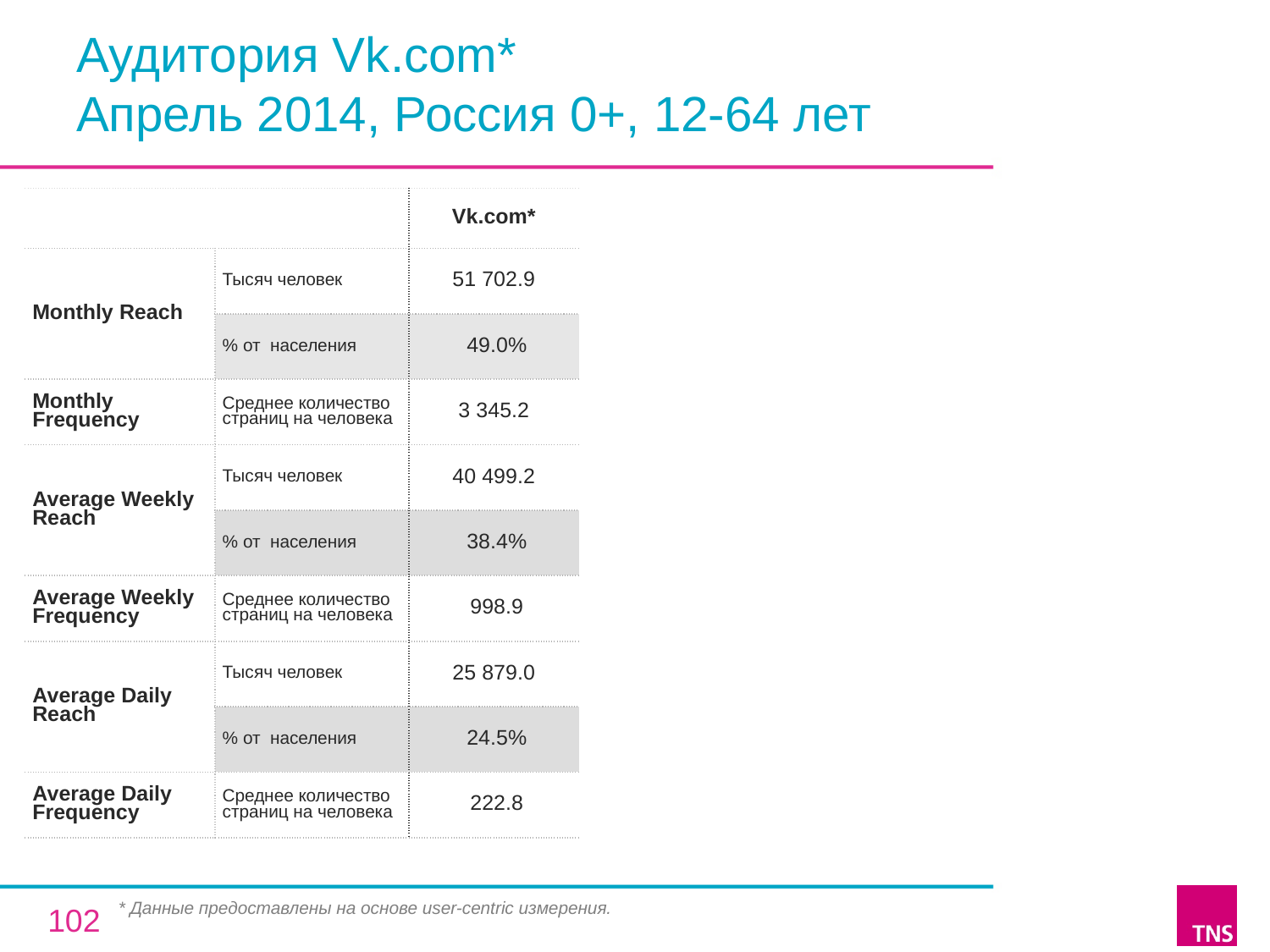

# Аудитория Vk.com* Апрель 2014, Россия 0+, 12-64 лет
|  |  | Vk.com\* |
| --- | --- | --- |
| Monthly Reach | Тысяч человек | 51 702.9 |
|  | % от населения | 49.0% |
| Monthly Frequency | Среднее количество страниц на человека | 3 345.2 |
| Average Weekly Reach | Тысяч человек | 40 499.2 |
|  | % от населения | 38.4% |
| Average Weekly Frequency | Среднее количество страниц на человека | 998.9 |
| Average Daily Reach | Тысяч человек | 25 879.0 |
|  | % от населения | 24.5% |
| Average Daily Frequency | Среднее количество страниц на человека | 222.8 |
* Данные предоставлены на основе user-centric измерения.
102